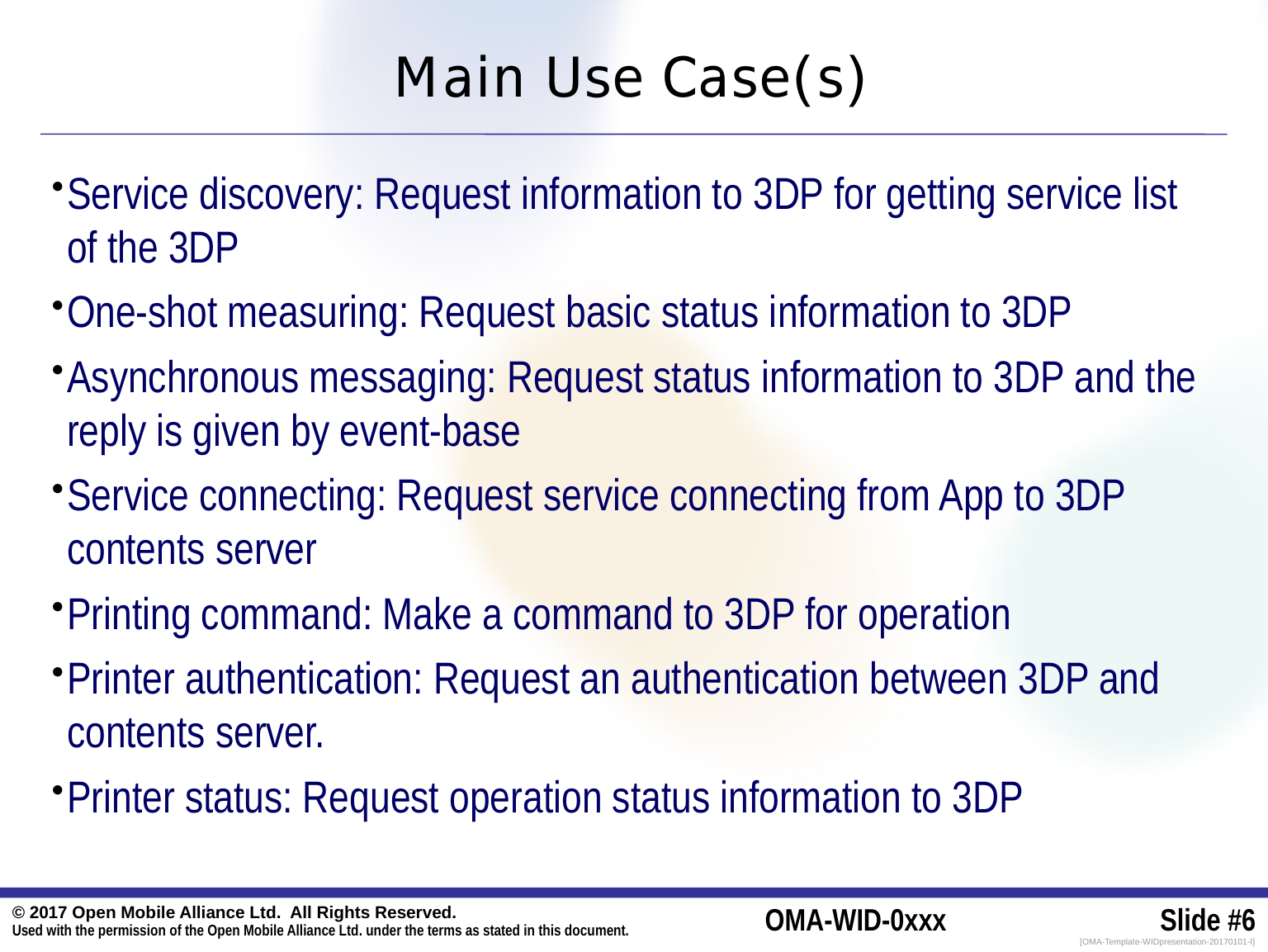

# Main Use Case(s)
Service discovery: Request information to 3DP for getting service list of the 3DP
One-shot measuring: Request basic status information to 3DP
Asynchronous messaging: Request status information to 3DP and the reply is given by event-base
Service connecting: Request service connecting from App to 3DP contents server
Printing command: Make a command to 3DP for operation
Printer authentication: Request an authentication between 3DP and contents server.
Printer status: Request operation status information to 3DP